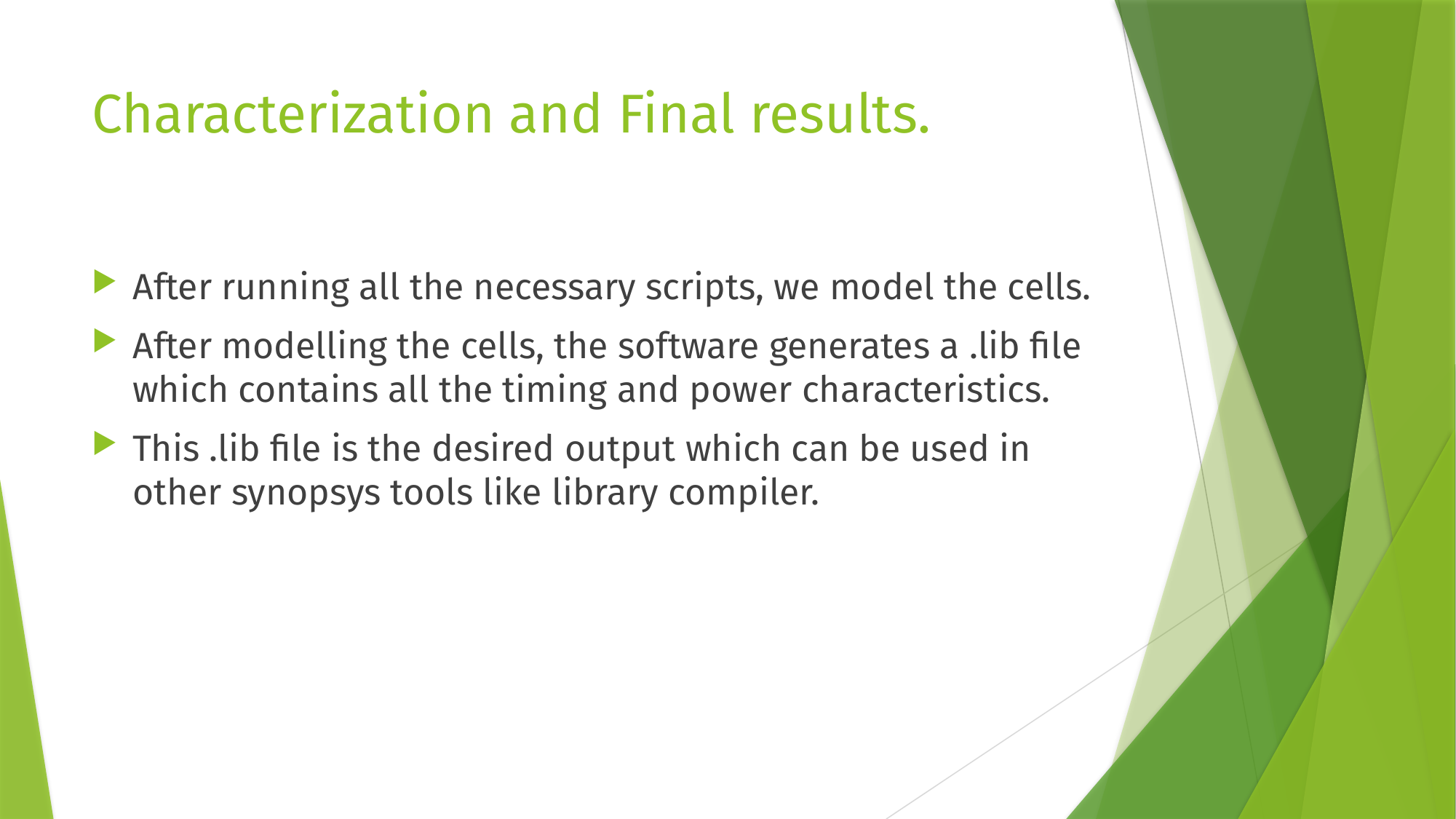

# Characterization and Final results.
After running all the necessary scripts, we model the cells.
After modelling the cells, the software generates a .lib file which contains all the timing and power characteristics.
This .lib file is the desired output which can be used in other synopsys tools like library compiler.